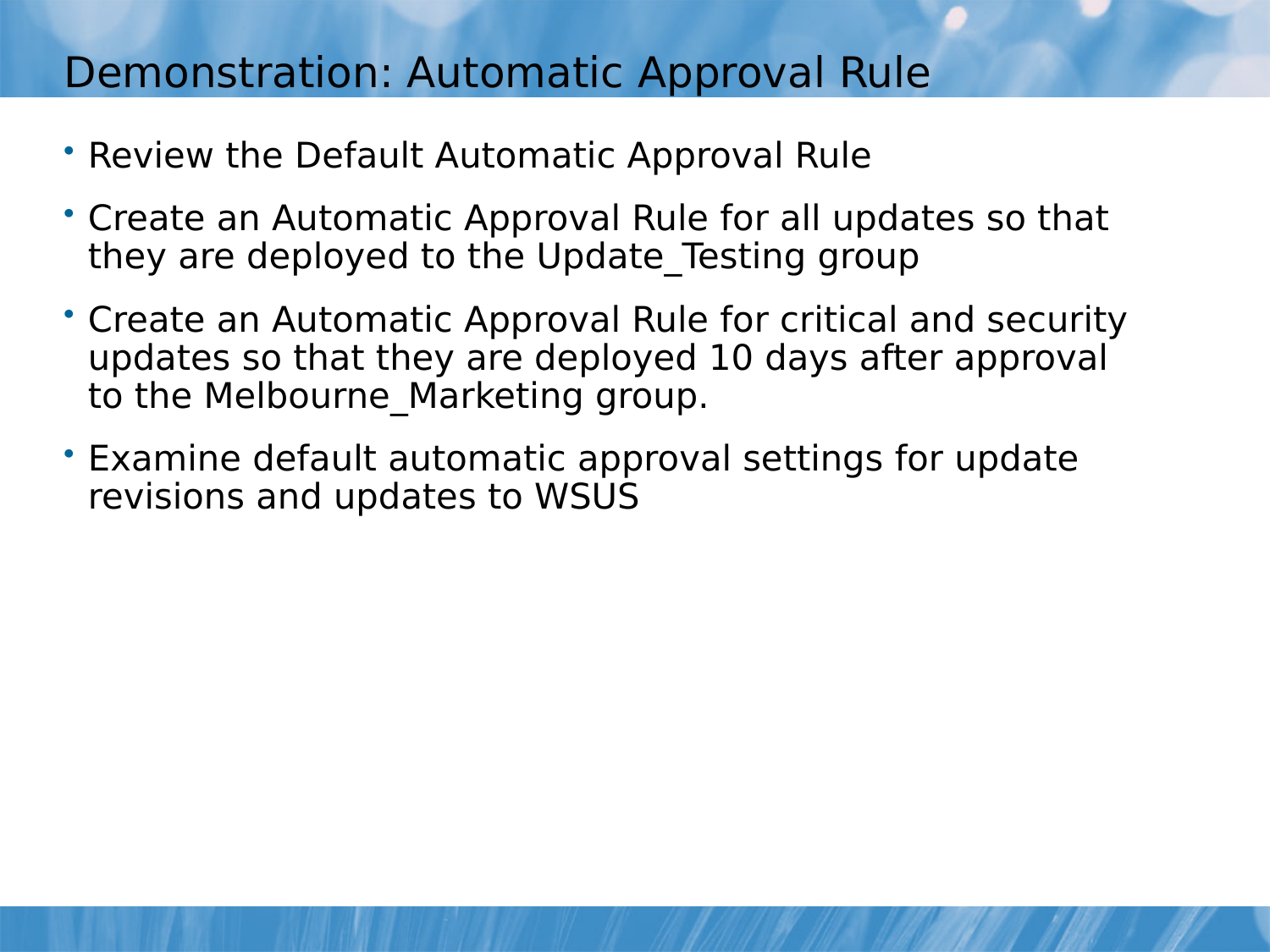

# Demonstration: Automatic Approval Rule
Review the Default Automatic Approval Rule
Create an Automatic Approval Rule for all updates so that they are deployed to the Update_Testing group
Create an Automatic Approval Rule for critical and security updates so that they are deployed 10 days after approval to the Melbourne_Marketing group.
Examine default automatic approval settings for update revisions and updates to WSUS